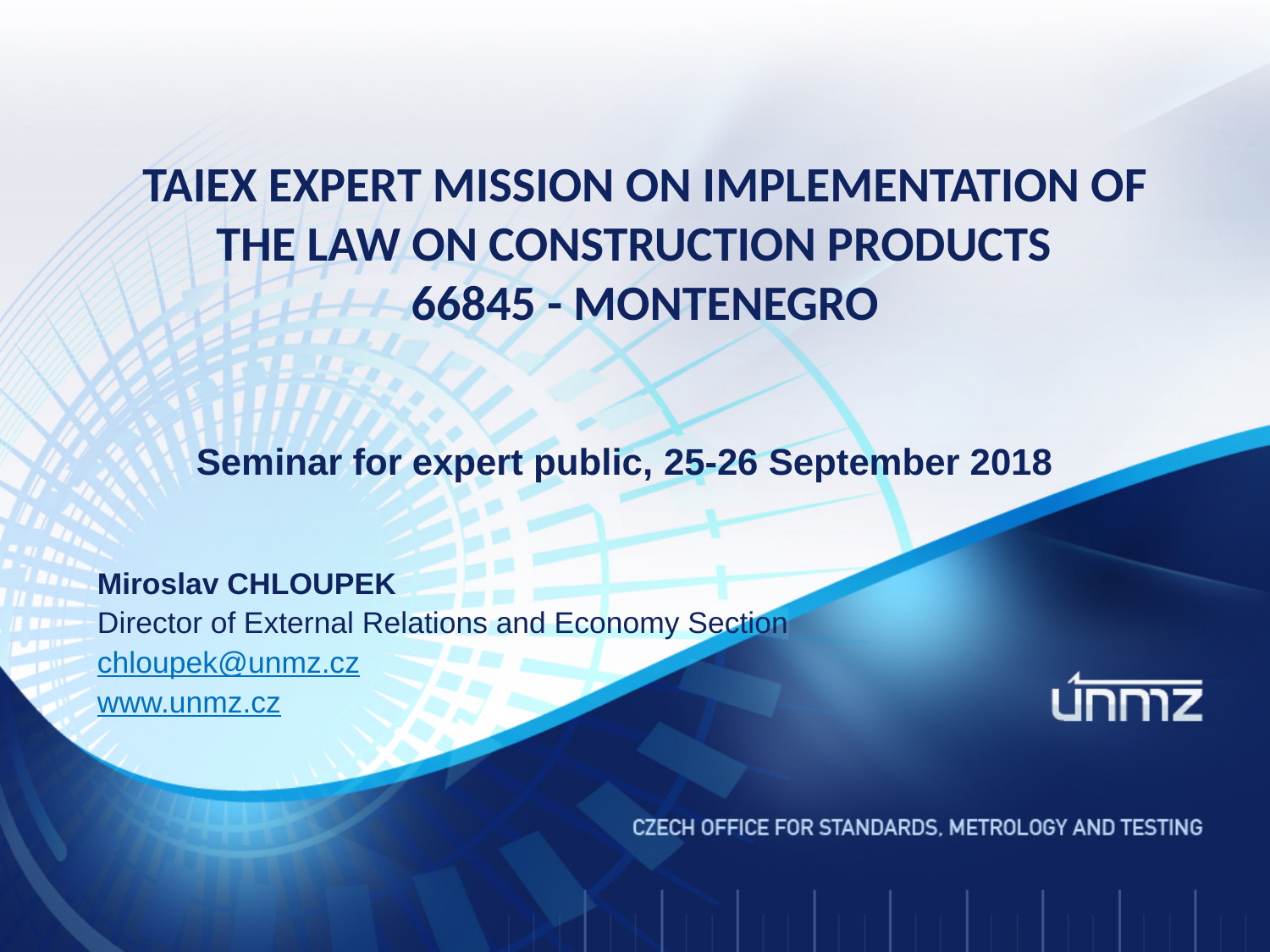

# TAIEX Expert Mission on Implementation of the Law on Construction Products 66845 - Montenegro

Seminar for expert public, 25-26 September 2018

Miroslav CHLOUPEK
Director of External Relations and Economy Section
chloupek@unmz.cz
www.unmz.cz